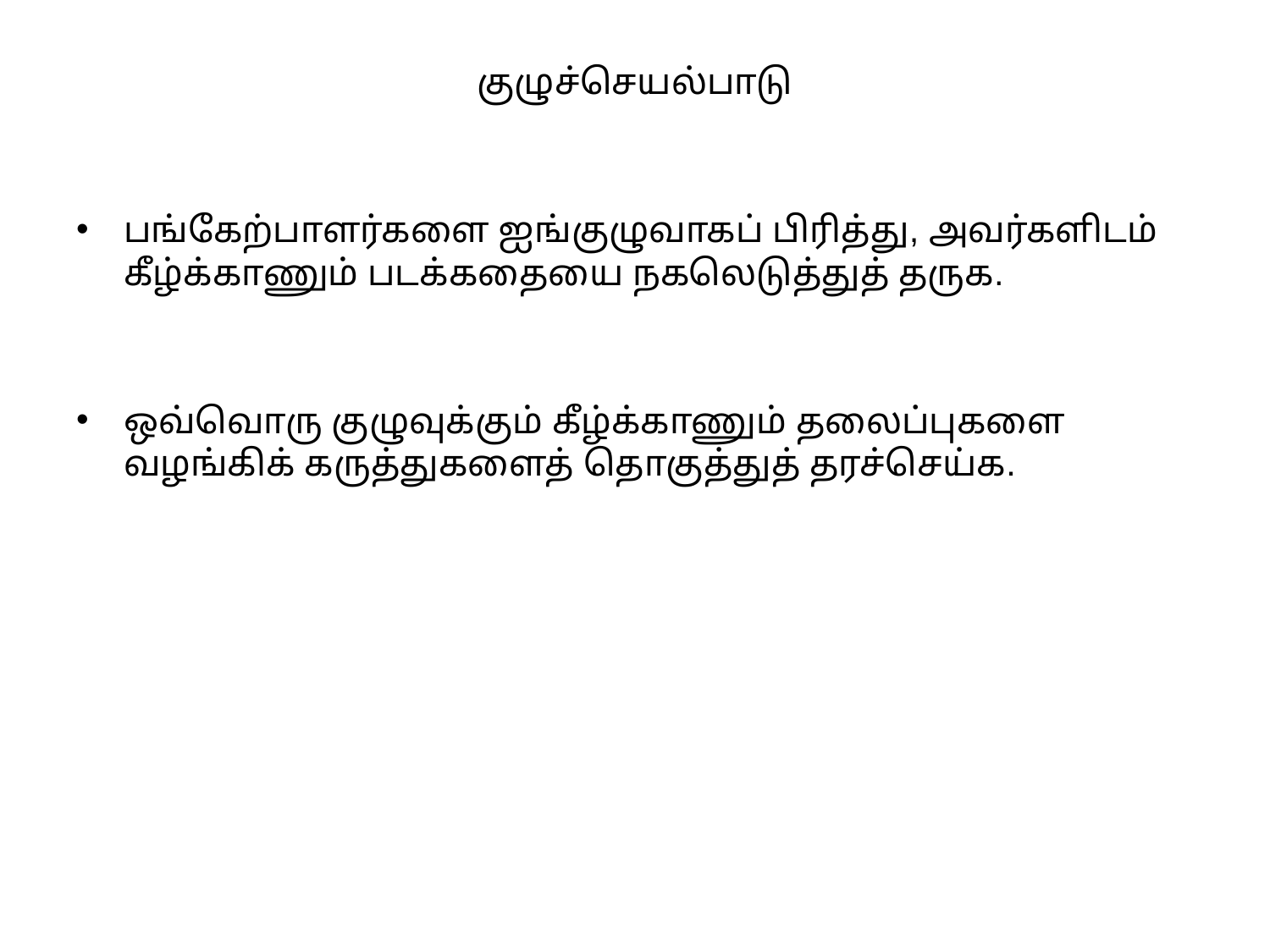

குழுச்செயல்பாடு

பங்கேற்பாளர்களை ஐங்குழுவாகப் பிரித்து, அவர்களிடம் கீழ்க்காணும் படக்கதையை நகலெடுத்துத் தருக.

ஒவ்வொரு குழுவுக்கும் கீழ்க்காணும் தலைப்புகளை வழங்கிக் கருத்துகளைத் தொகுத்துத் தரச்செய்க.